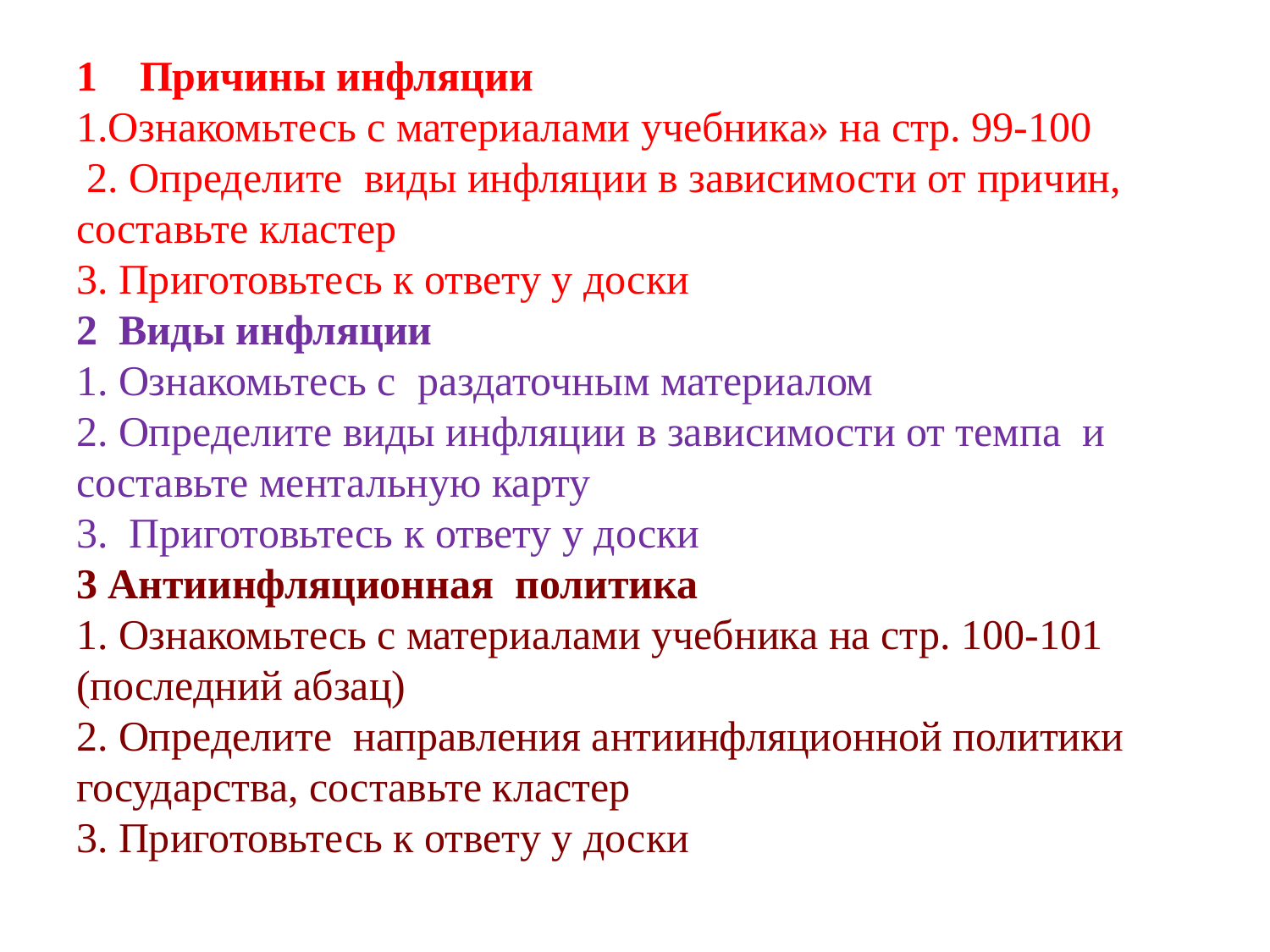

# 1    Причины инфляции
1.Ознакомьтесь с материалами учебника» на стр. 99-100
 2. Определите  виды инфляции в зависимости от причин, составьте кластер
3. Приготовьтесь к ответу у доски
2  Виды инфляции
1. Ознакомьтесь с  раздаточным материалом
2. Определите виды инфляции в зависимости от темпа  и составьте ментальную карту
3.  Приготовьтесь к ответу у доски
3 Антиинфляционная  политика
1. Ознакомьтесь с материалами учебника на стр. 100-101 (последний абзац)
2. Определите  направления антиинфляционной политики государства, составьте кластер
3. Приготовьтесь к ответу у доски